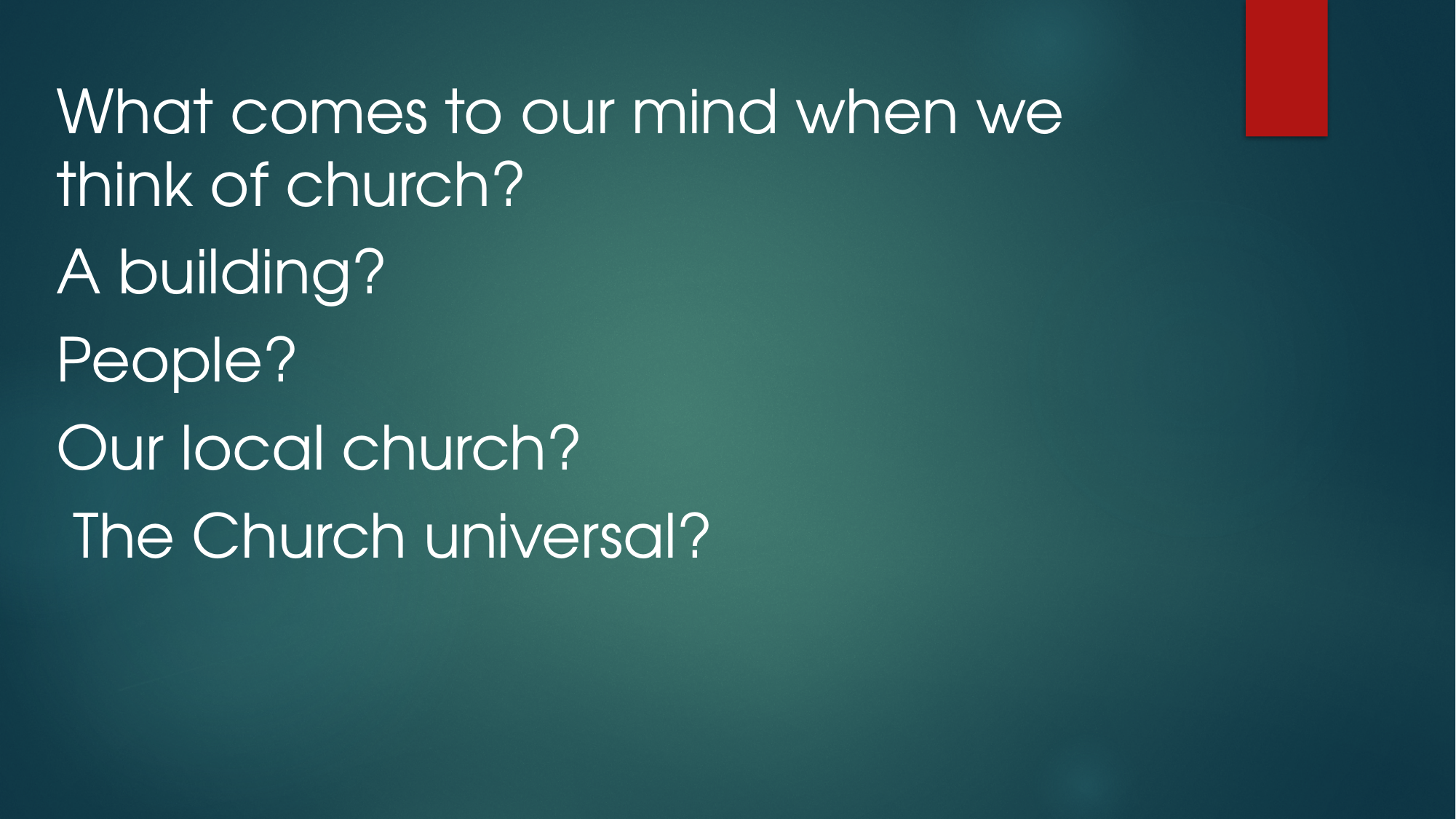

What comes to our mind when we think of church?
A building?
People?
Our local church?
 The Church universal?